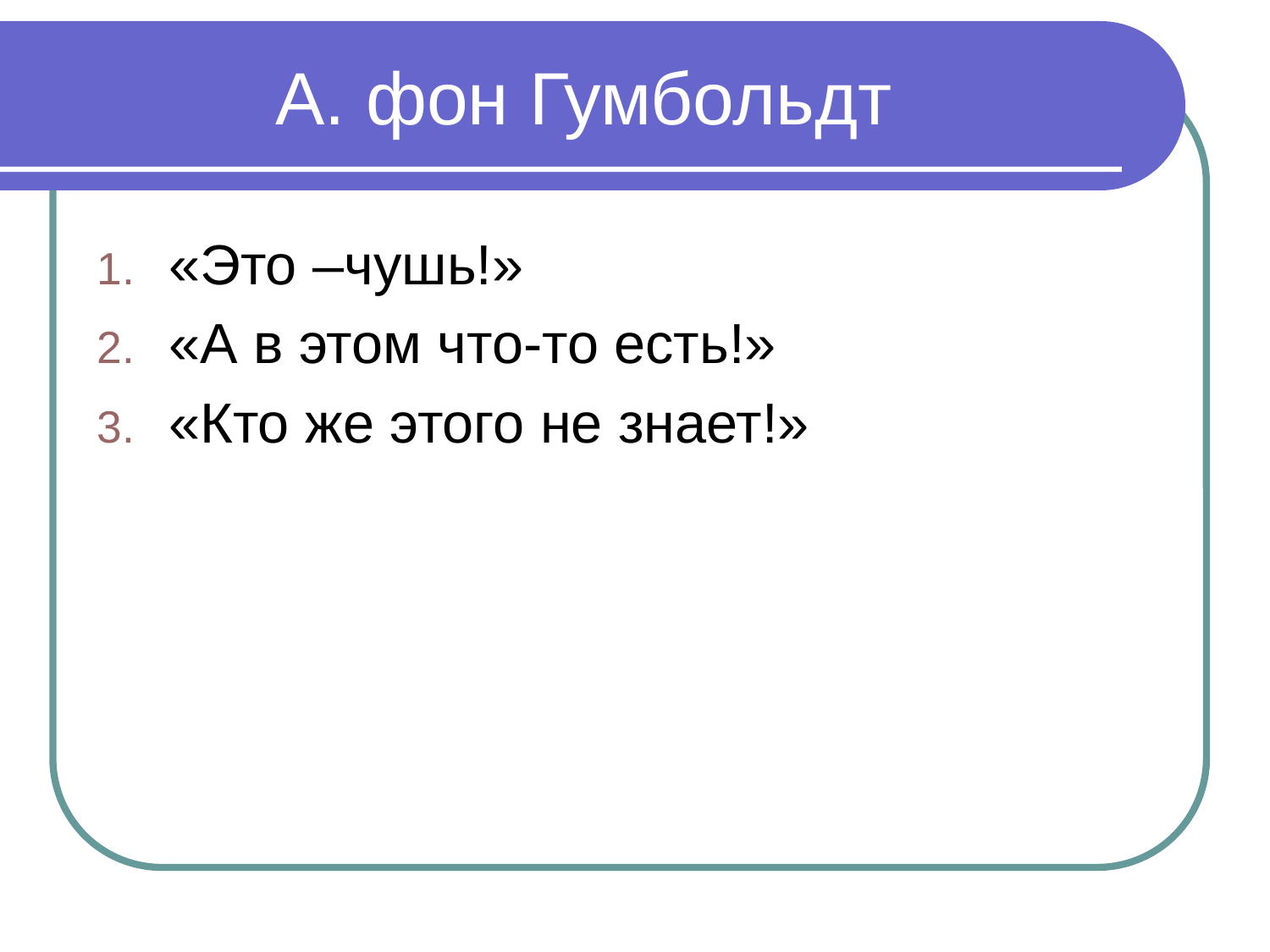

# А. фон Гумбольдт
«Это –чушь!»
«А в этом что-то есть!»
«Кто же этого не знает!»